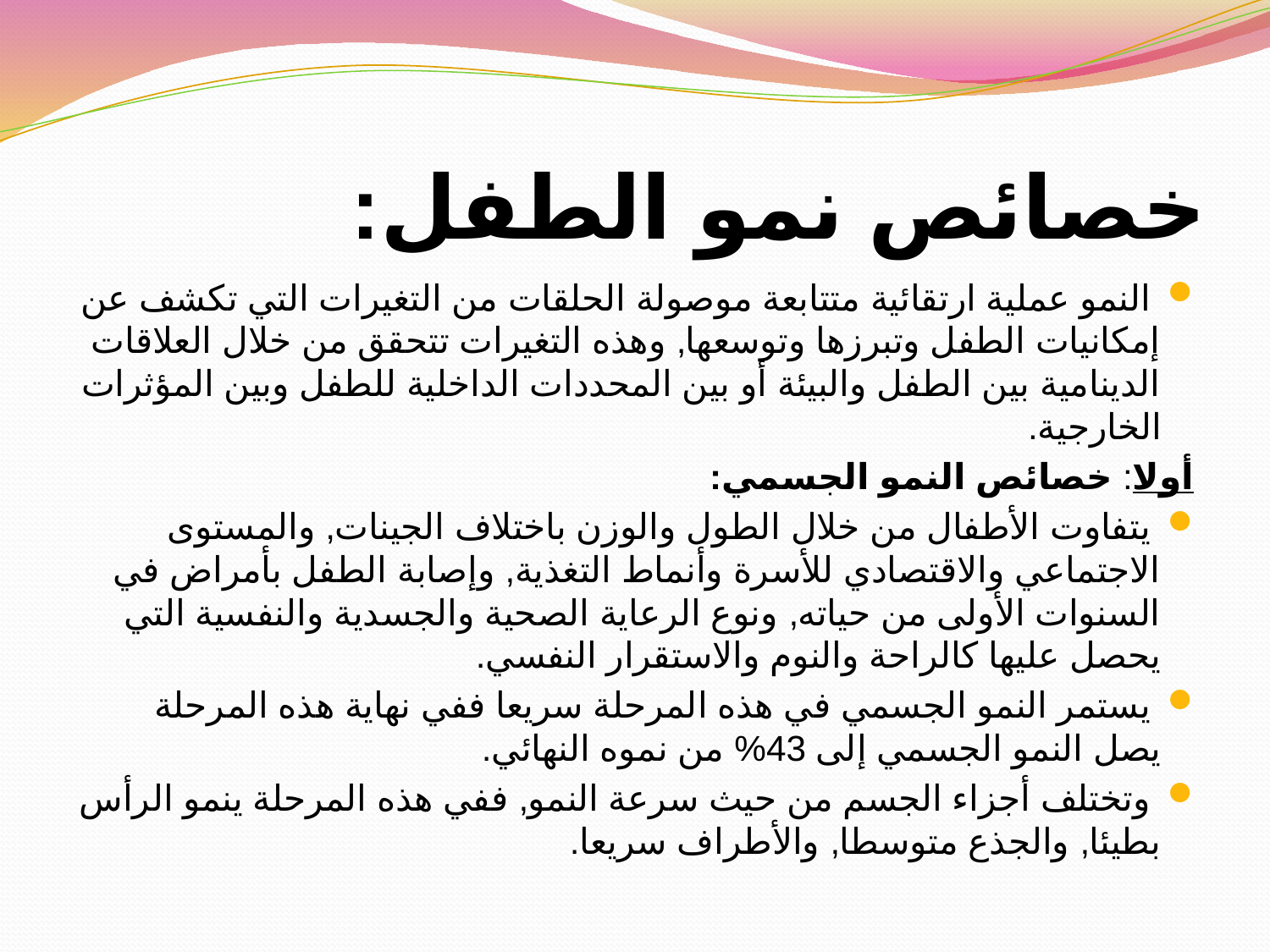

# خصائص نمو الطفل:
 النمو عملية ارتقائية متتابعة موصولة الحلقات من التغيرات التي تكشف عن إمكانيات الطفل وتبرزها وتوسعها, وهذه التغيرات تتحقق من خلال العلاقات الدينامية بين الطفل والبيئة أو بين المحددات الداخلية للطفل وبين المؤثرات الخارجية.
أولا: خصائص النمو الجسمي:
 يتفاوت الأطفال من خلال الطول والوزن باختلاف الجينات, والمستوى الاجتماعي والاقتصادي للأسرة وأنماط التغذية, وإصابة الطفل بأمراض في السنوات الأولى من حياته, ونوع الرعاية الصحية والجسدية والنفسية التي يحصل عليها كالراحة والنوم والاستقرار النفسي.
 يستمر النمو الجسمي في هذه المرحلة سريعا ففي نهاية هذه المرحلة يصل النمو الجسمي إلى 43% من نموه النهائي.
 وتختلف أجزاء الجسم من حيث سرعة النمو, ففي هذه المرحلة ينمو الرأس بطيئا, والجذع متوسطا, والأطراف سريعا.